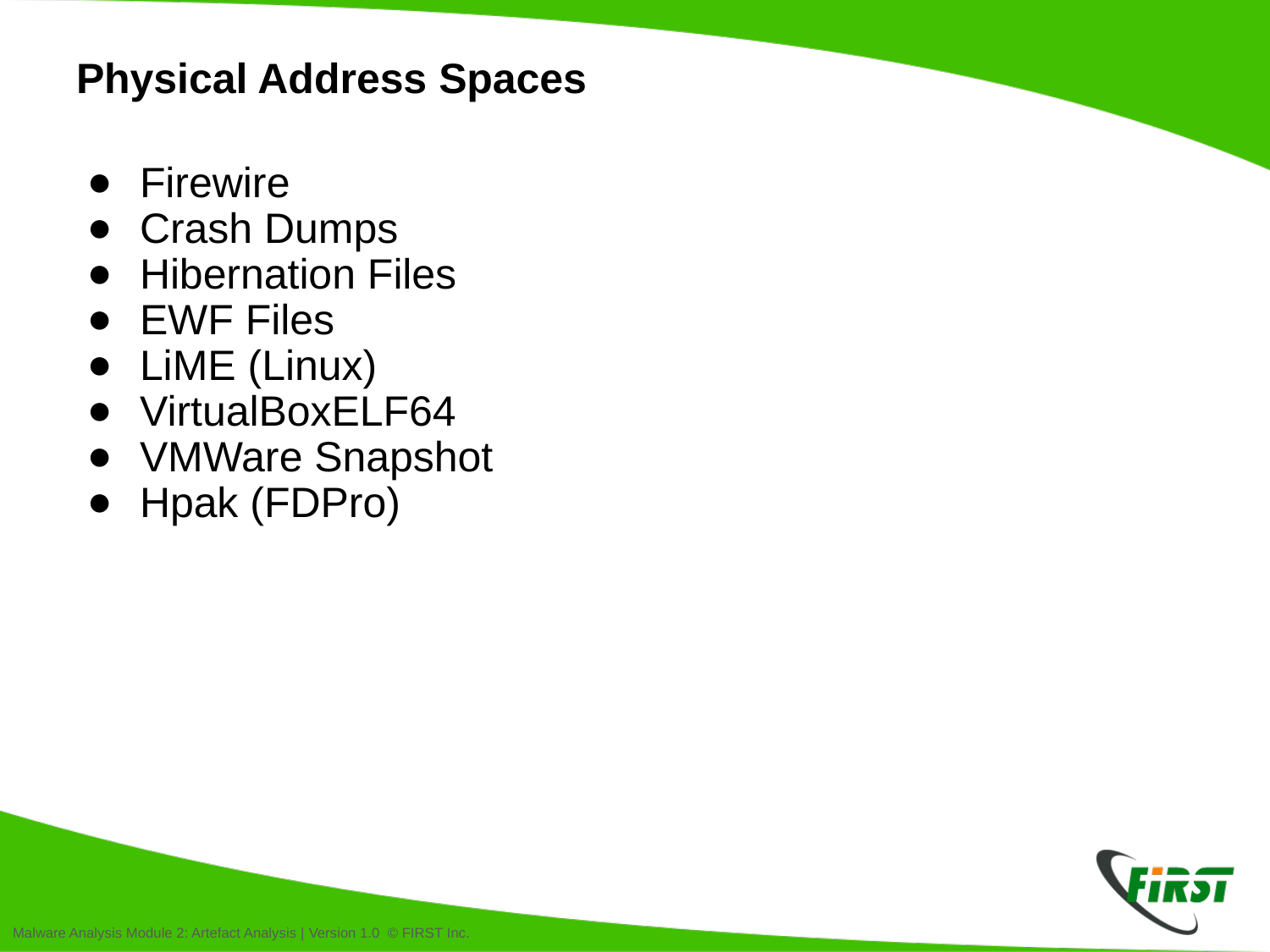

# Physical Address Spaces
Firewire
Crash Dumps
Hibernation Files
EWF Files
LiME (Linux)
VirtualBoxELF64
VMWare Snapshot
Hpak (FDPro)